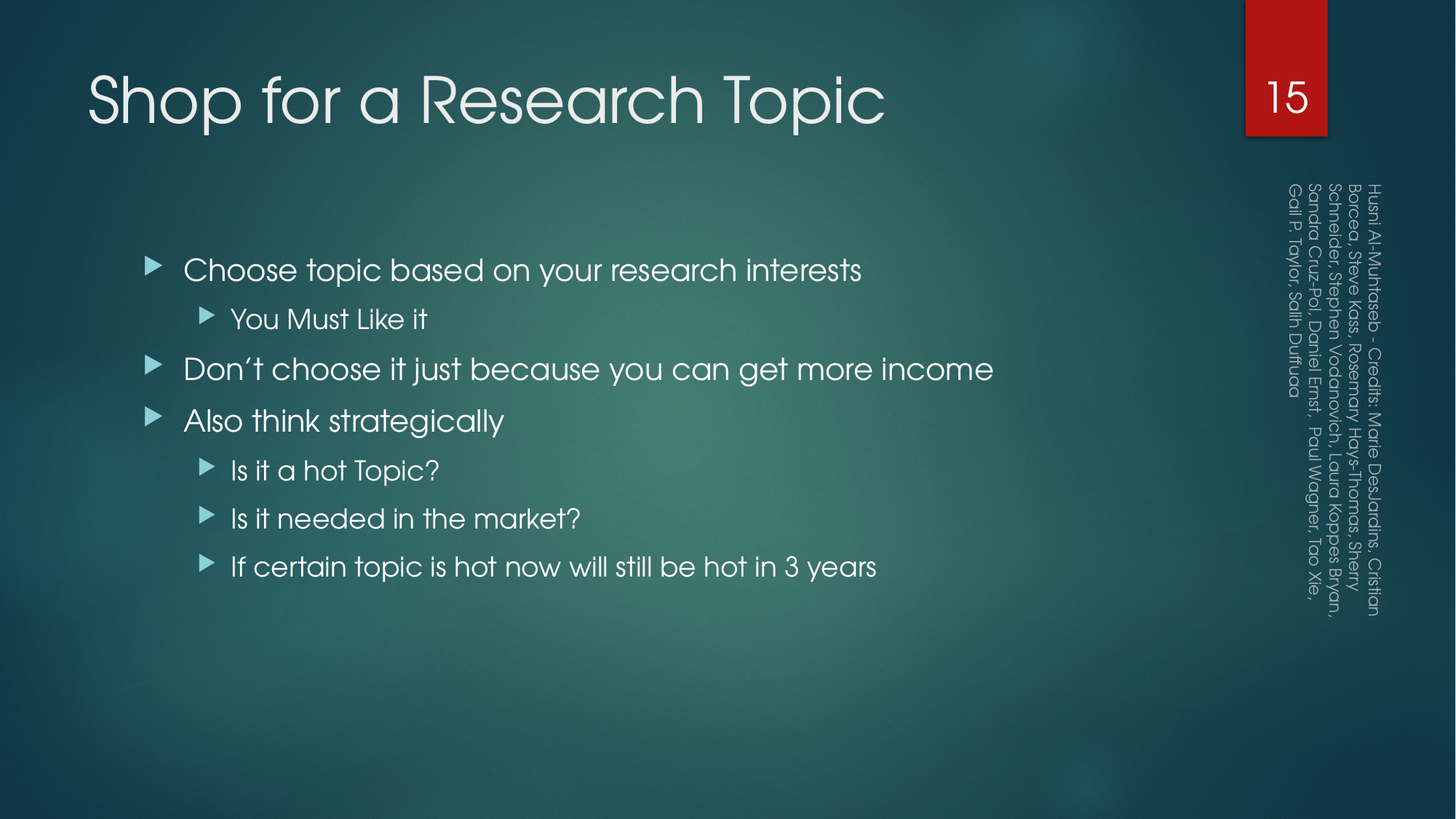

15
# Shop for a Research Topic
Choose topic based on your research interests
You Must Like it
Don’t choose it just because you can get more income
Also think strategically
Is it a hot Topic?
Is it needed in the market?
If certain topic is hot now will still be hot in 3 years
Husni Al-Muhtaseb - Credits: Marie DesJardins, Cristian Borcea, Steve Kass, Rosemary Hays-Thomas, Sherry Schneider, Stephen Vodanovich, Laura Koppes Bryan, Sandra Cruz-Pol, Daniel Ernst,  Paul Wagner, Tao Xie, Gail P. Taylor, Salih Duffuaa